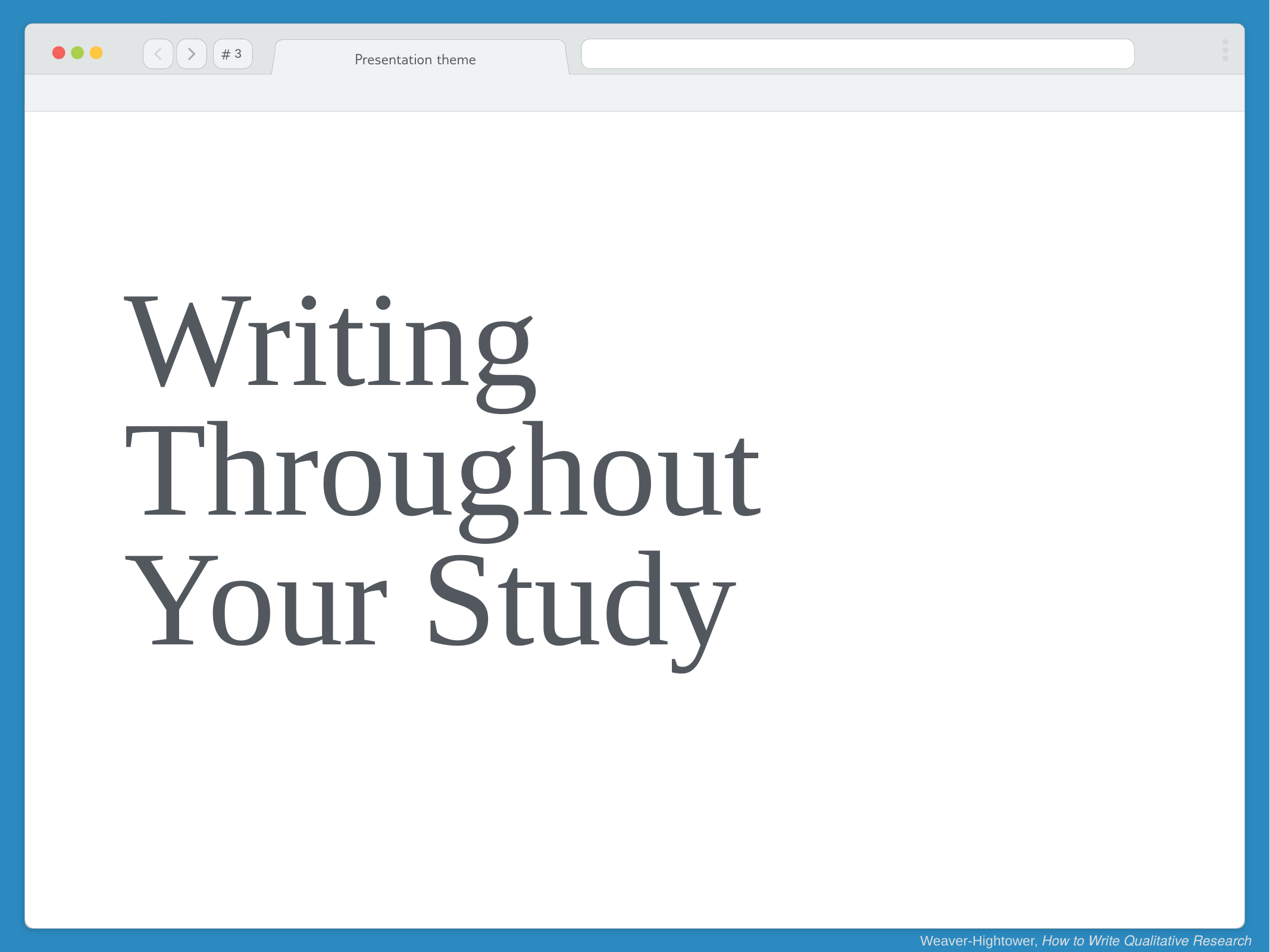

#
Presentation theme
3
# Writing Throughout Your Study